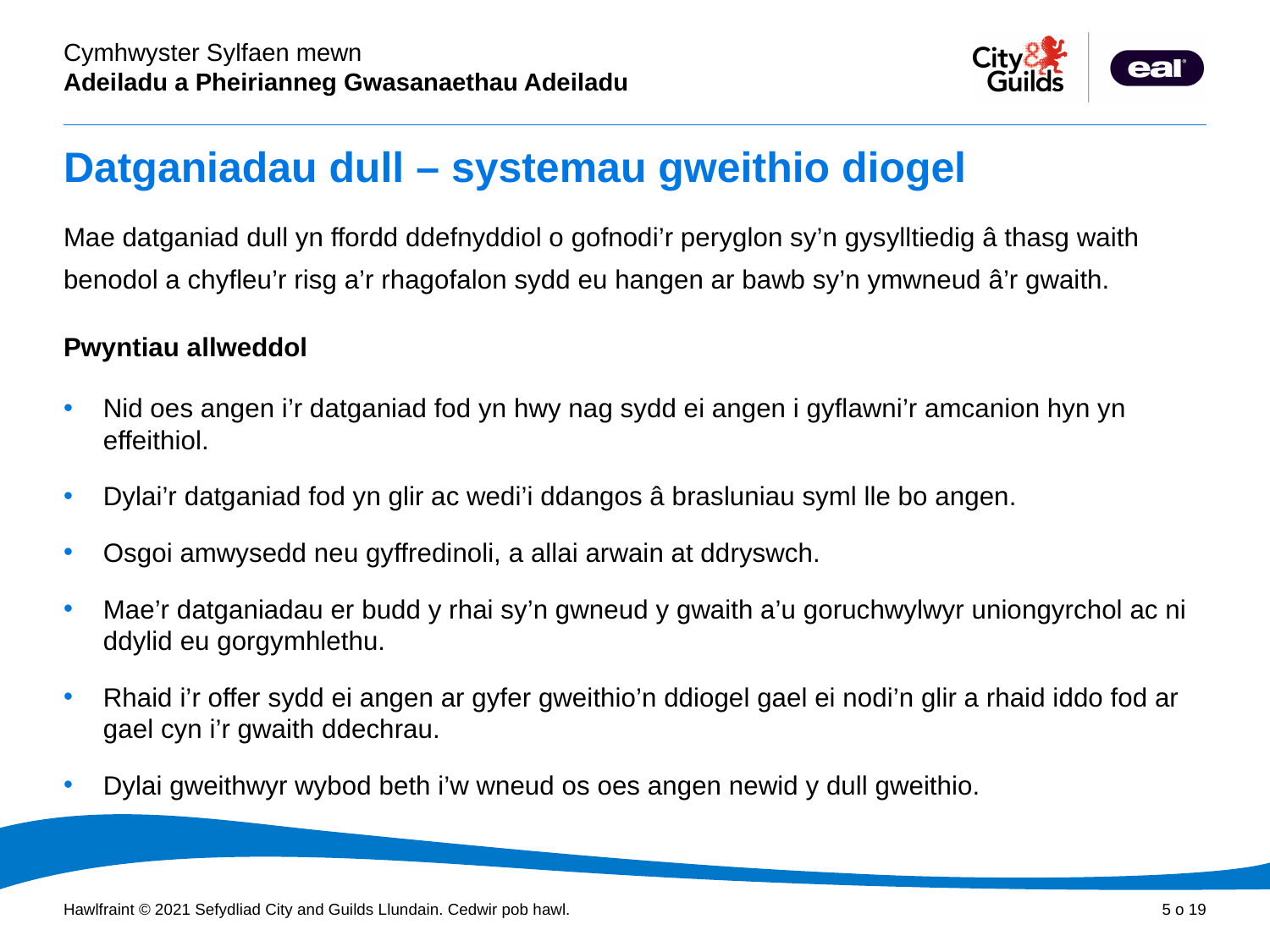

# Datganiadau dull – systemau gweithio diogel
Mae datganiad dull yn ffordd ddefnyddiol o gofnodi’r peryglon sy’n gysylltiedig â thasg waith benodol a chyfleu’r risg a’r rhagofalon sydd eu hangen ar bawb sy’n ymwneud â’r gwaith.
Pwyntiau allweddol
Nid oes angen i’r datganiad fod yn hwy nag sydd ei angen i gyflawni’r amcanion hyn yn effeithiol.
Dylai’r datganiad fod yn glir ac wedi’i ddangos â brasluniau syml lle bo angen.
Osgoi amwysedd neu gyffredinoli, a allai arwain at ddryswch.
Mae’r datganiadau er budd y rhai sy’n gwneud y gwaith a’u goruchwylwyr uniongyrchol ac ni ddylid eu gorgymhlethu.
Rhaid i’r offer sydd ei angen ar gyfer gweithio’n ddiogel gael ei nodi’n glir a rhaid iddo fod ar gael cyn i’r gwaith ddechrau.
Dylai gweithwyr wybod beth i’w wneud os oes angen newid y dull gweithio.